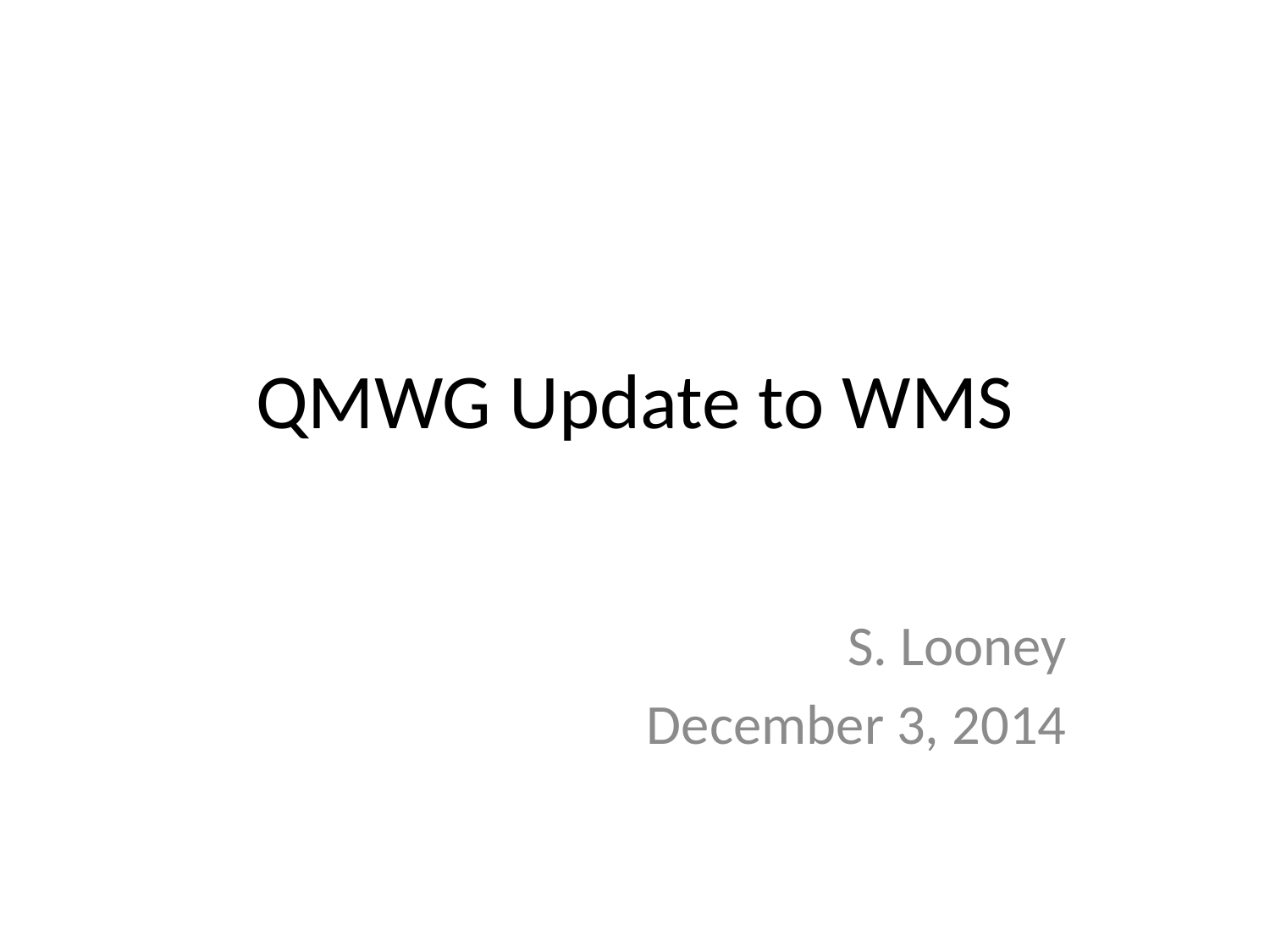

# QMWG Update to WMS
S. Looney
December 3, 2014